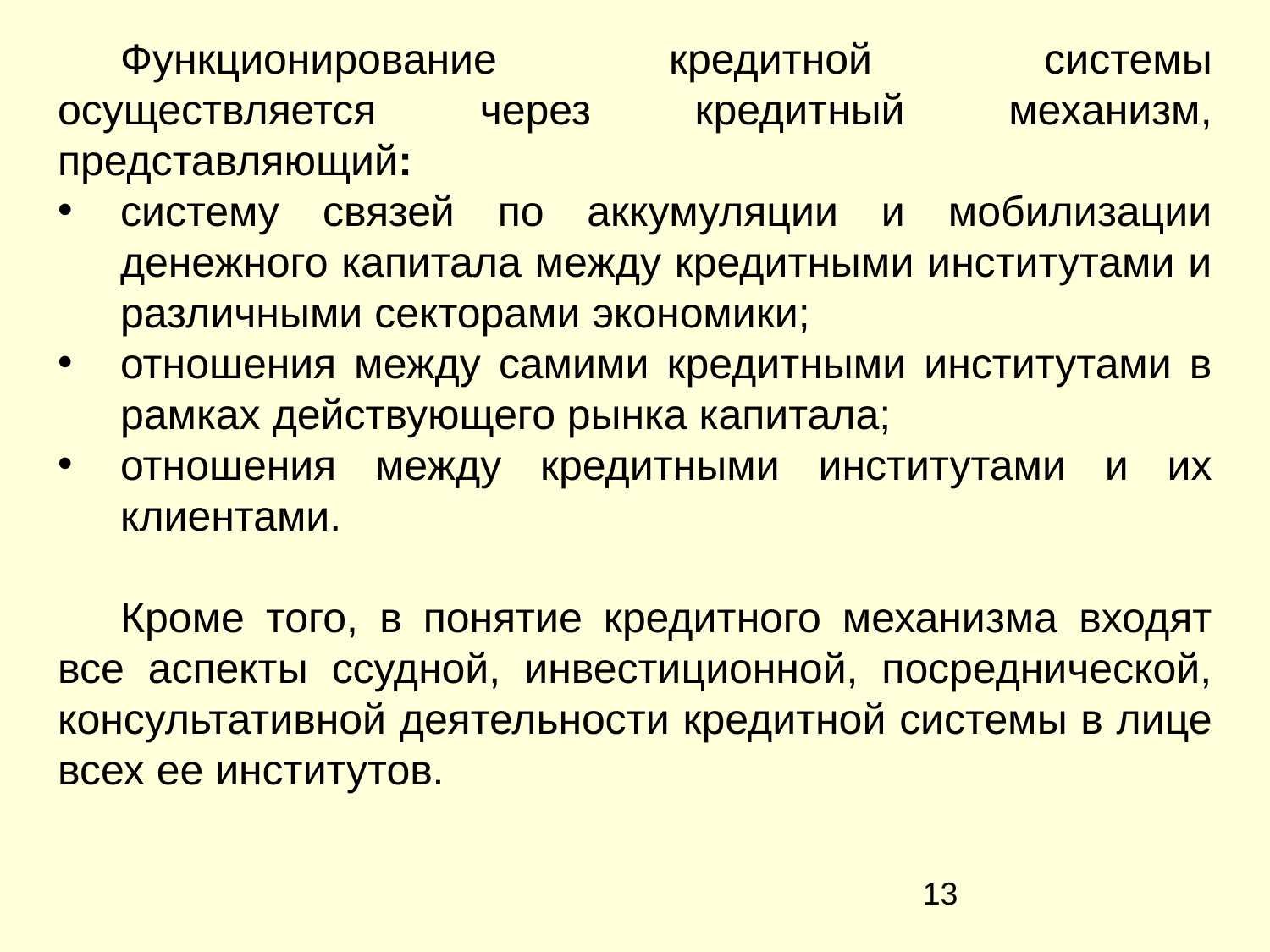

Функционирование кредитной системы осуществляется через кредитный механизм, представляющий:
систему связей по аккумуляции и мобилизации денежного капитала между кредитными институтами и различными секторами экономики;
отношения между самими кредитными институтами в рамках действующего рынка капитала;
отношения между кредитными институтами и их клиентами.

Кроме того, в понятие кредитного механизма входят все аспекты ссудной, инвестиционной, посреднической, консультативной деятельности кредитной системы в лице всех ее институтов.
13